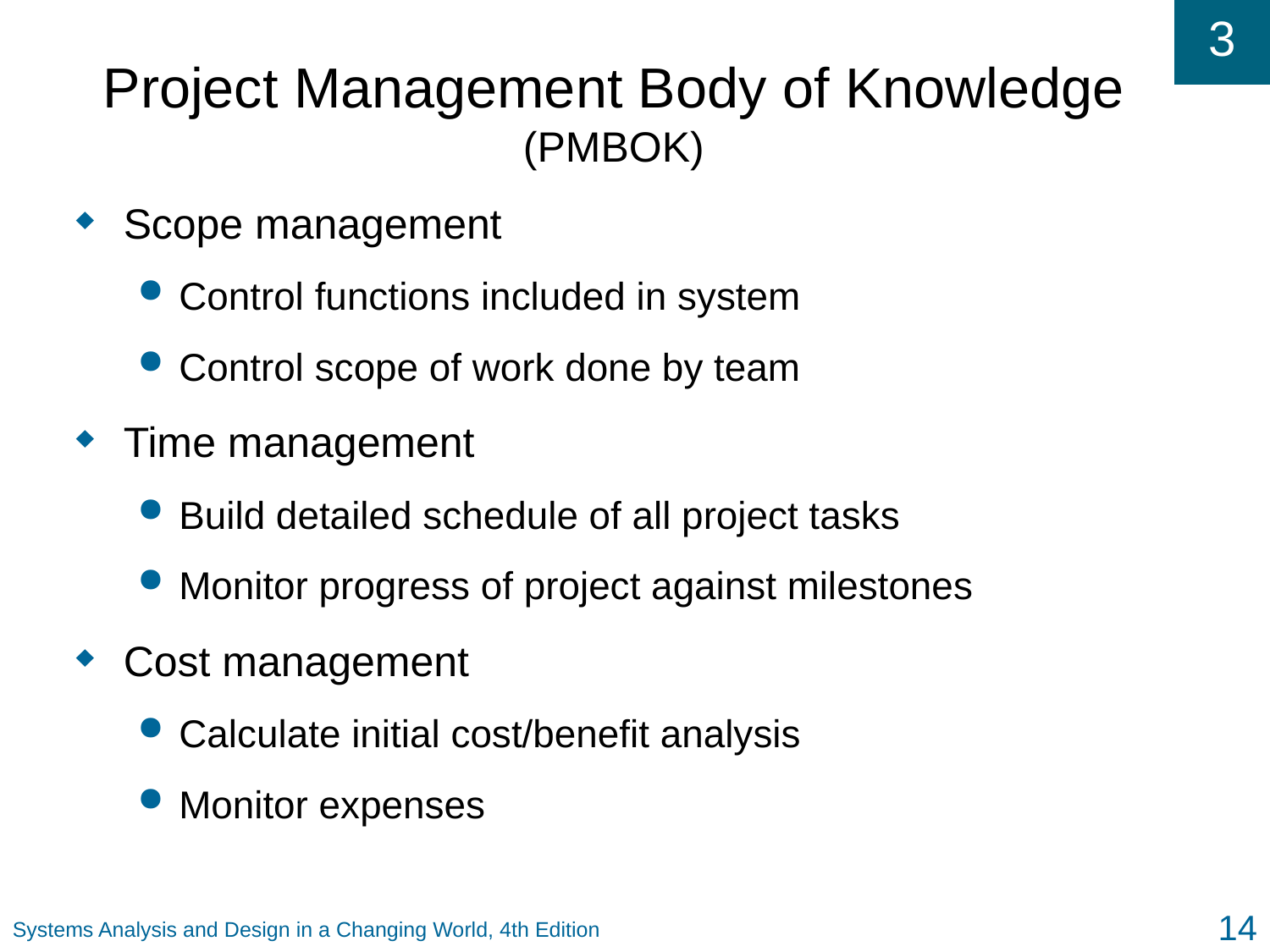

# Project Management Body of Knowledge (PMBOK)‏
Scope management
Control functions included in system
Control scope of work done by team
Time management
Build detailed schedule of all project tasks
Monitor progress of project against milestones
Cost management
Calculate initial cost/benefit analysis
Monitor expenses
14
Systems Analysis and Design in a Changing World, 4th Edition